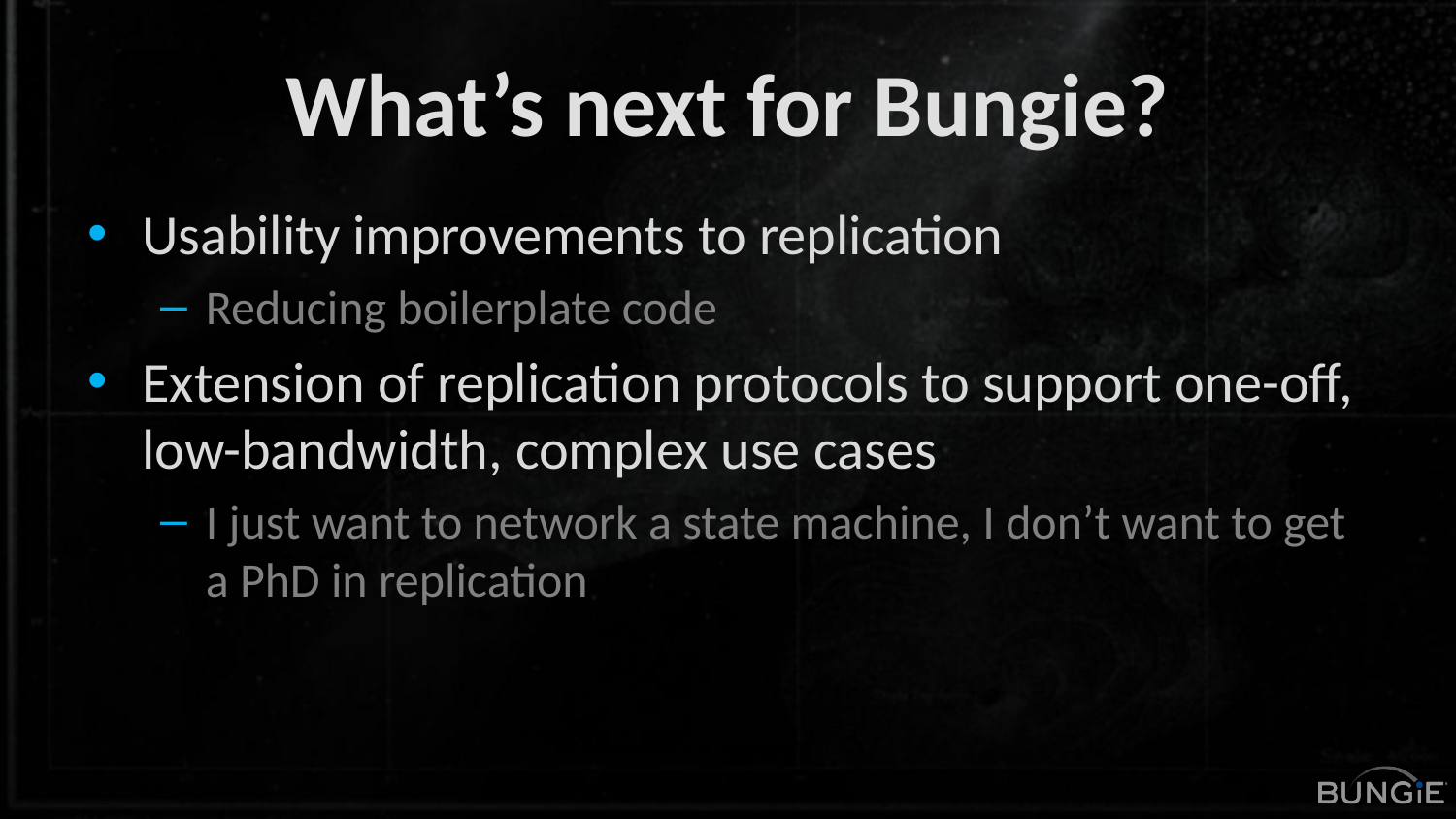

# What’s next for Bungie?
Usability improvements to replication
Reducing boilerplate code
Extension of replication protocols to support one-off, low-bandwidth, complex use cases
I just want to network a state machine, I don’t want to get a PhD in replication